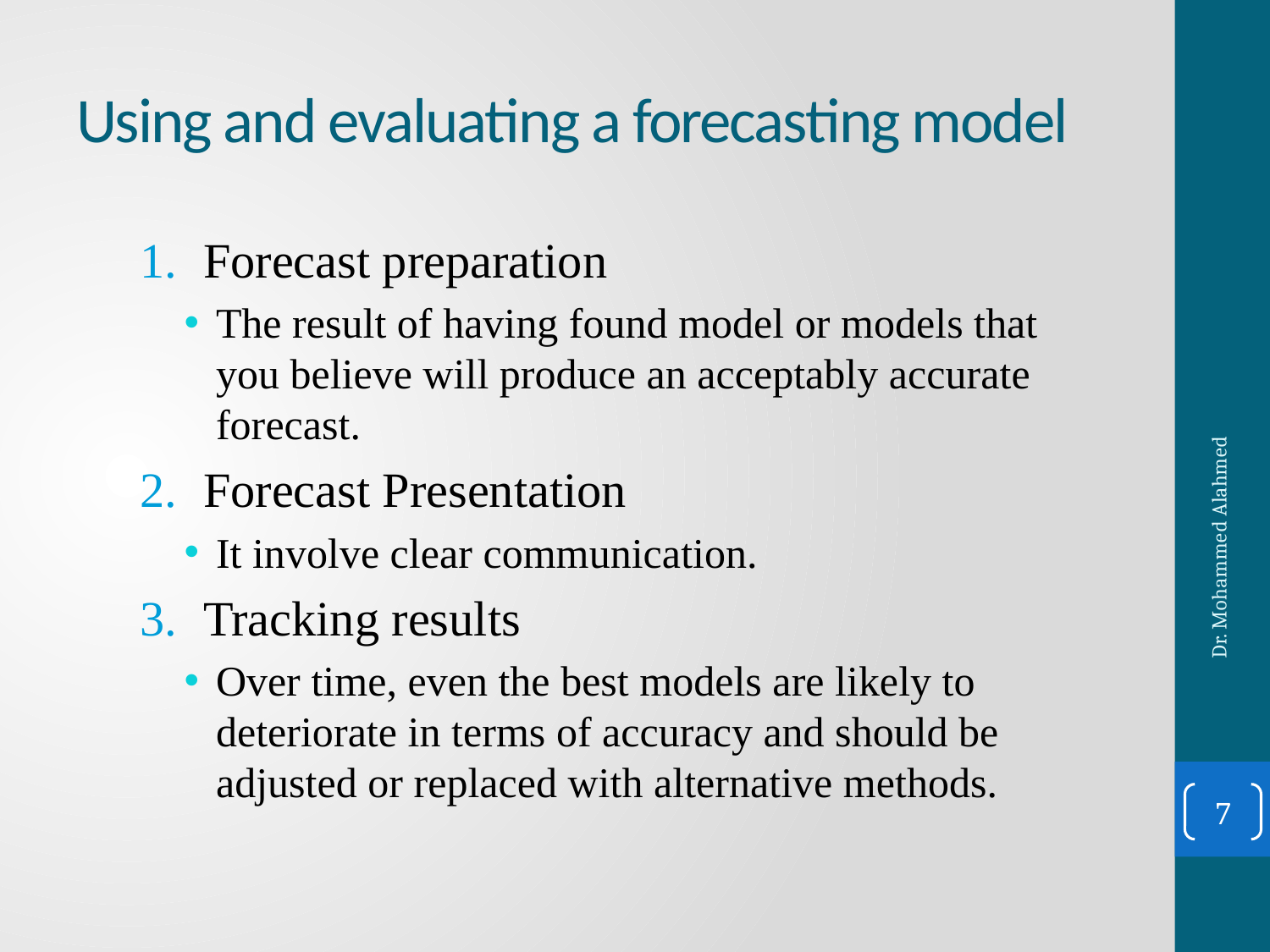

# Using and evaluating a forecasting model
Forecast preparation
The result of having found model or models that you believe will produce an acceptably accurate forecast.
Forecast Presentation
It involve clear communication.
Tracking results
Over time, even the best models are likely to deteriorate in terms of accuracy and should be adjusted or replaced with alternative methods.

Dr. Mohammed Alahmed
7